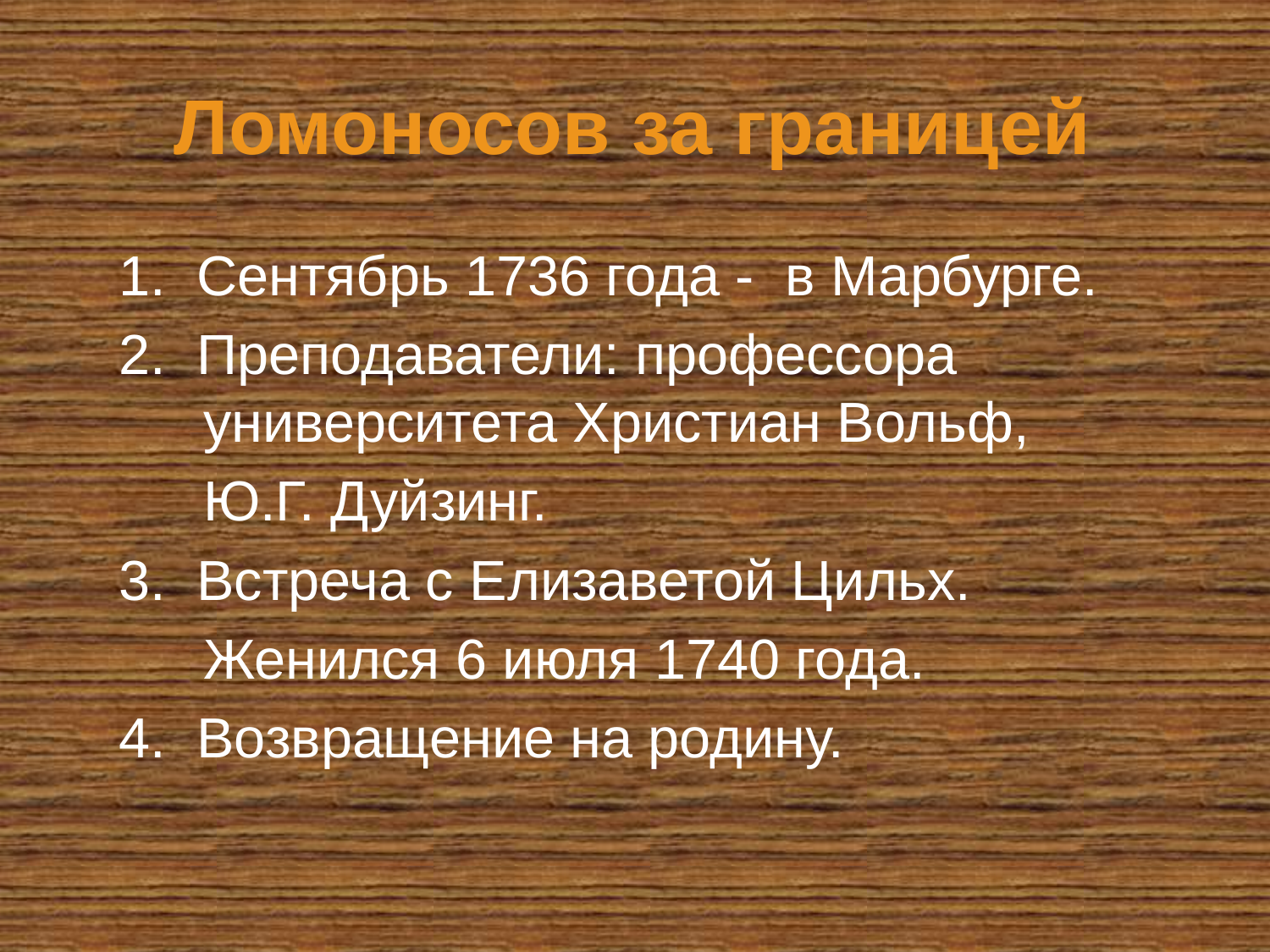

# Ломоносов за границей
1.  Сентябрь 1736 года -  в Марбурге.
2.  Преподаватели: профессора университета Христиан Вольф,
	Ю.Г. Дуйзинг.
3.  Встреча с Елизаветой Цильх.
	Женился 6 июля 1740 года.
4.  Возвращение на родину.